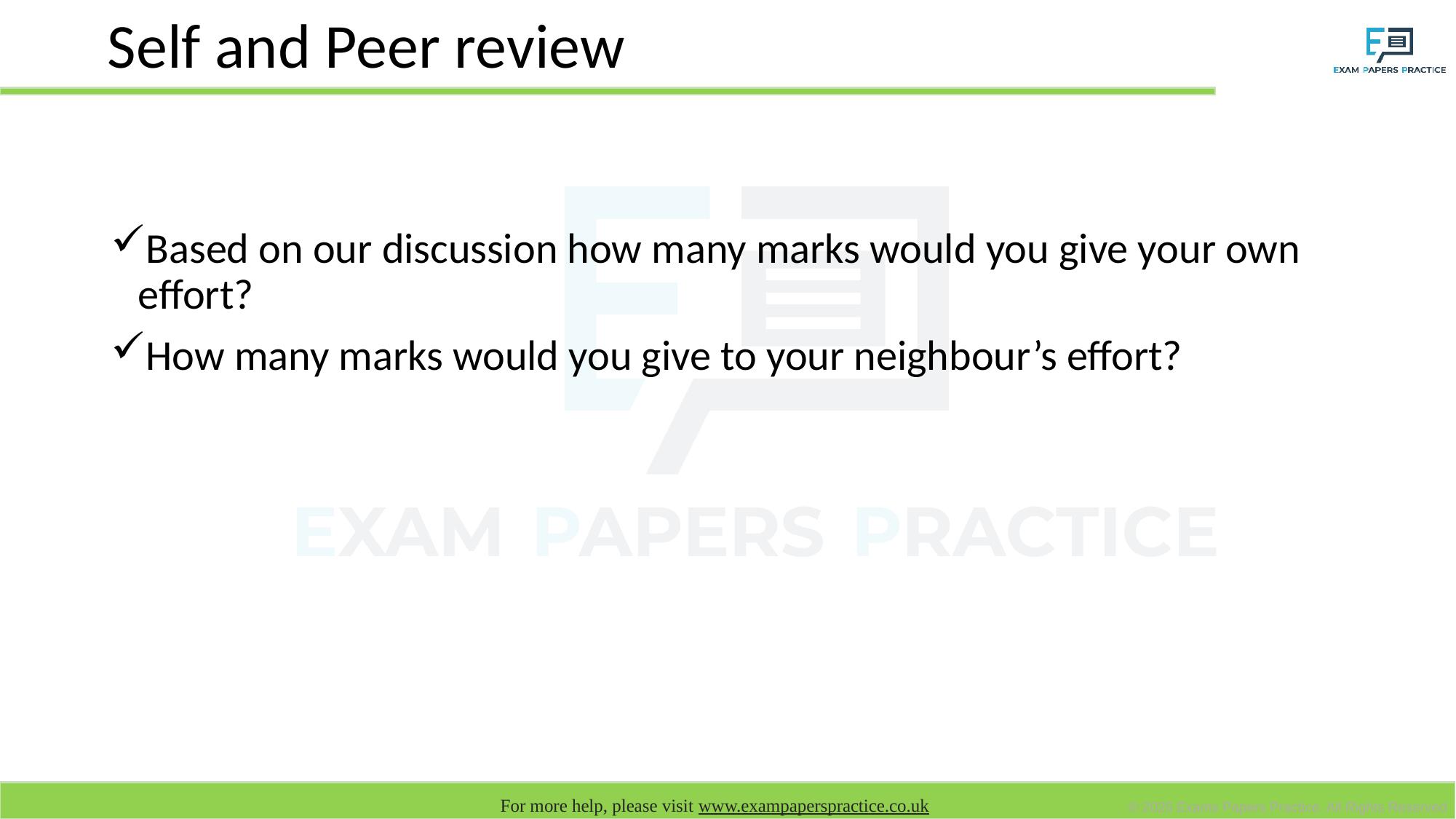

# Self and Peer review
Based on our discussion how many marks would you give your own effort?
How many marks would you give to your neighbour’s effort?